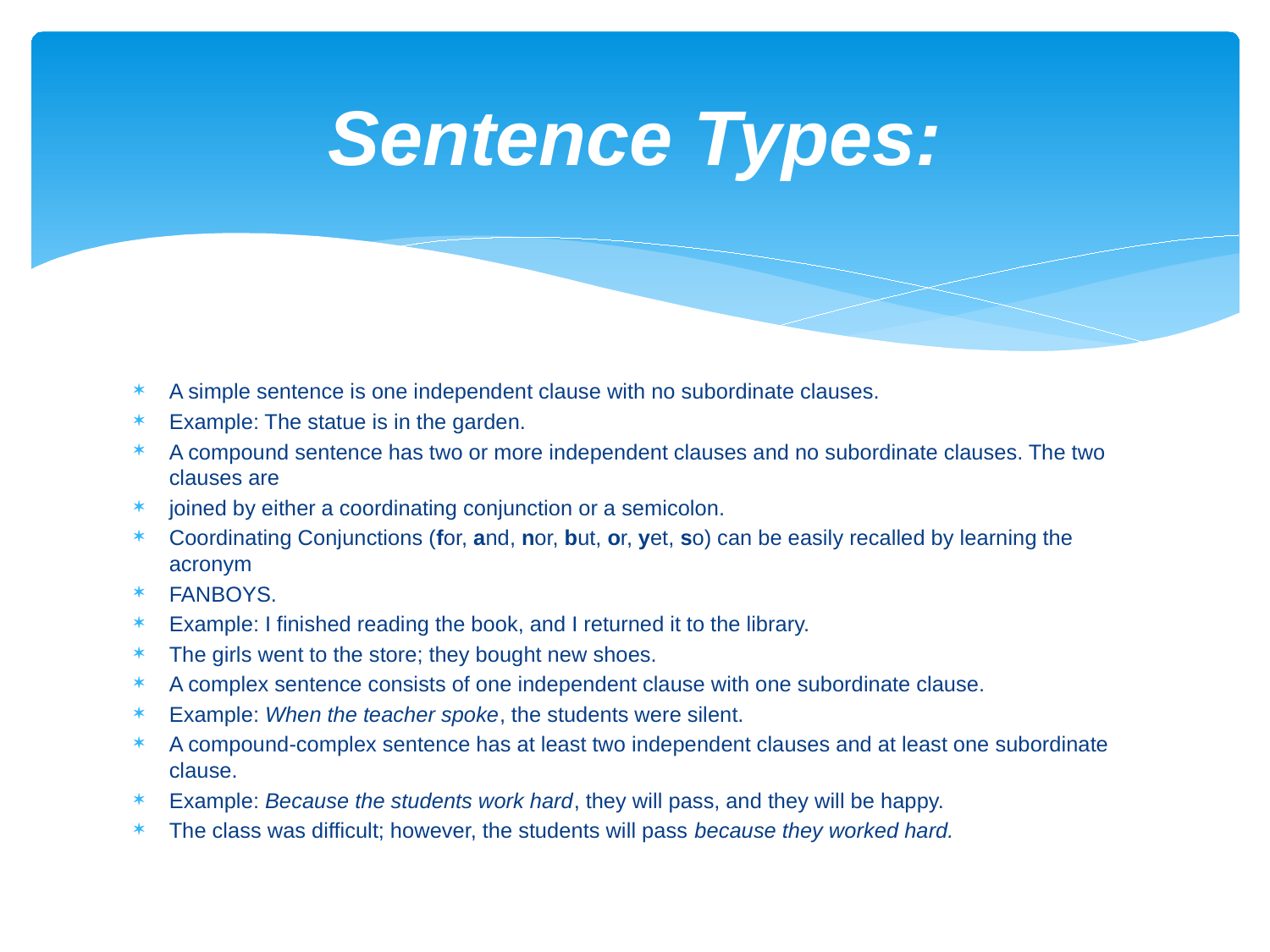

# Sentence Types:
A simple sentence is one independent clause with no subordinate clauses.
Example: The statue is in the garden.
A compound sentence has two or more independent clauses and no subordinate clauses. The two clauses are
joined by either a coordinating conjunction or a semicolon.
Coordinating Conjunctions (for, and, nor, but, or, yet, so) can be easily recalled by learning the acronym
FANBOYS.
Example: I finished reading the book, and I returned it to the library.
The girls went to the store; they bought new shoes.
A complex sentence consists of one independent clause with one subordinate clause.
Example: When the teacher spoke, the students were silent.
A compound-complex sentence has at least two independent clauses and at least one subordinate clause.
Example: Because the students work hard, they will pass, and they will be happy.
The class was difficult; however, the students will pass because they worked hard.